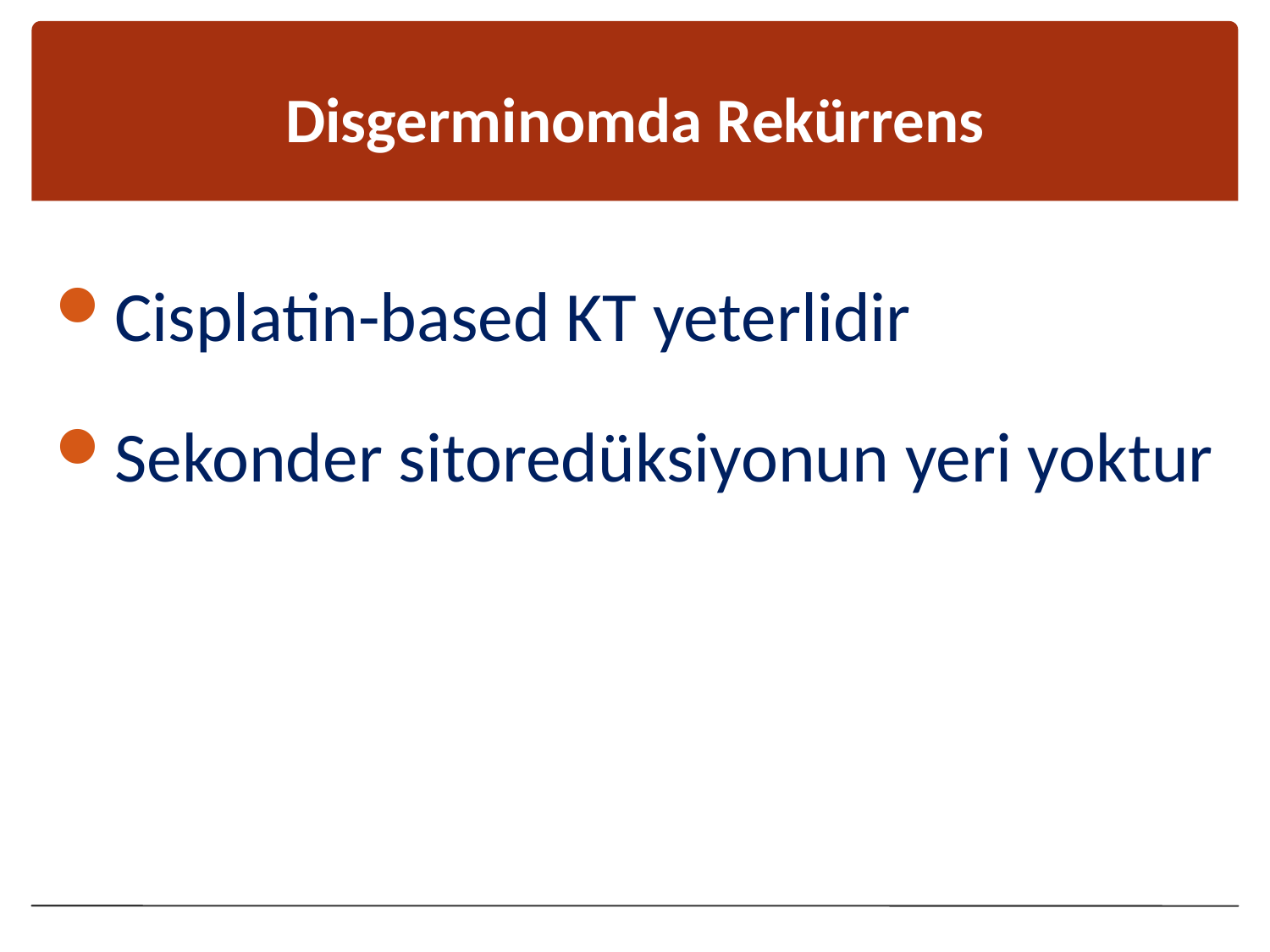

# Disgerminomda Rekürrens
Cisplatin-based KT yeterlidir
Sekonder sitoredüksiyonun yeri yoktur